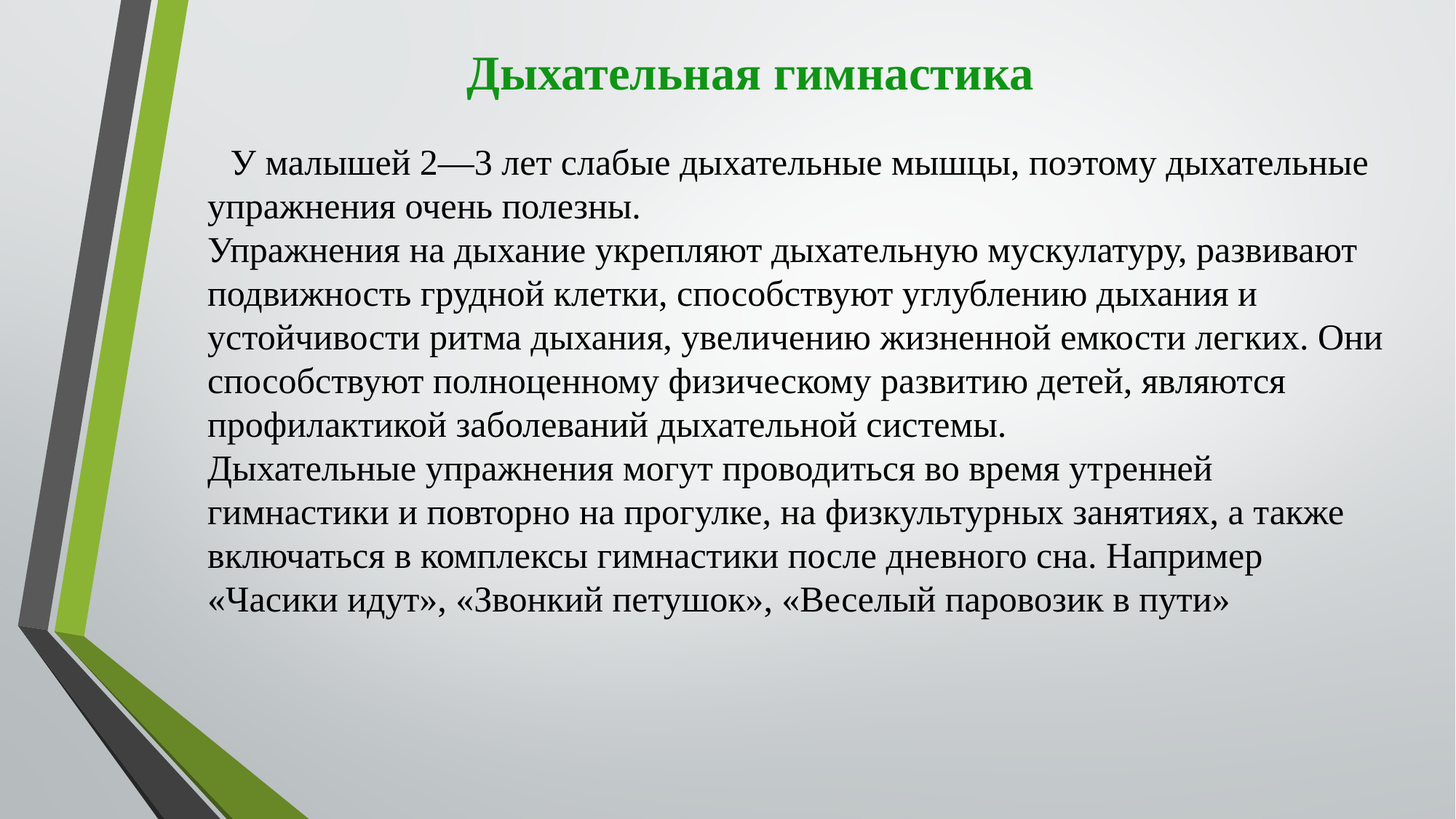

# Дыхательная гимнастика
   У малышей 2—3 лет слабые дыхательные мышцы, поэтому дыхательные упражнения очень полезны.
Упражнения на дыхание укрепляют дыхательную мускулатуру, развивают подвижность грудной клетки, способствуют углублению дыхания и устойчивости ритма дыхания, увели­чению жизненной емкости легких. Они способствуют полноценному физическому развитию детей, являются профилактикой заболеваний дыхательной системы.
Дыхательные упражнения могут проводиться во время ут­ренней гимнастики и повторно на прогулке, на физкультурных занятиях, а также включаться в комплексы гимнастики после дневного сна. Например «Часики идут», «Звонкий петушок», «Веселый паровозик в пути»